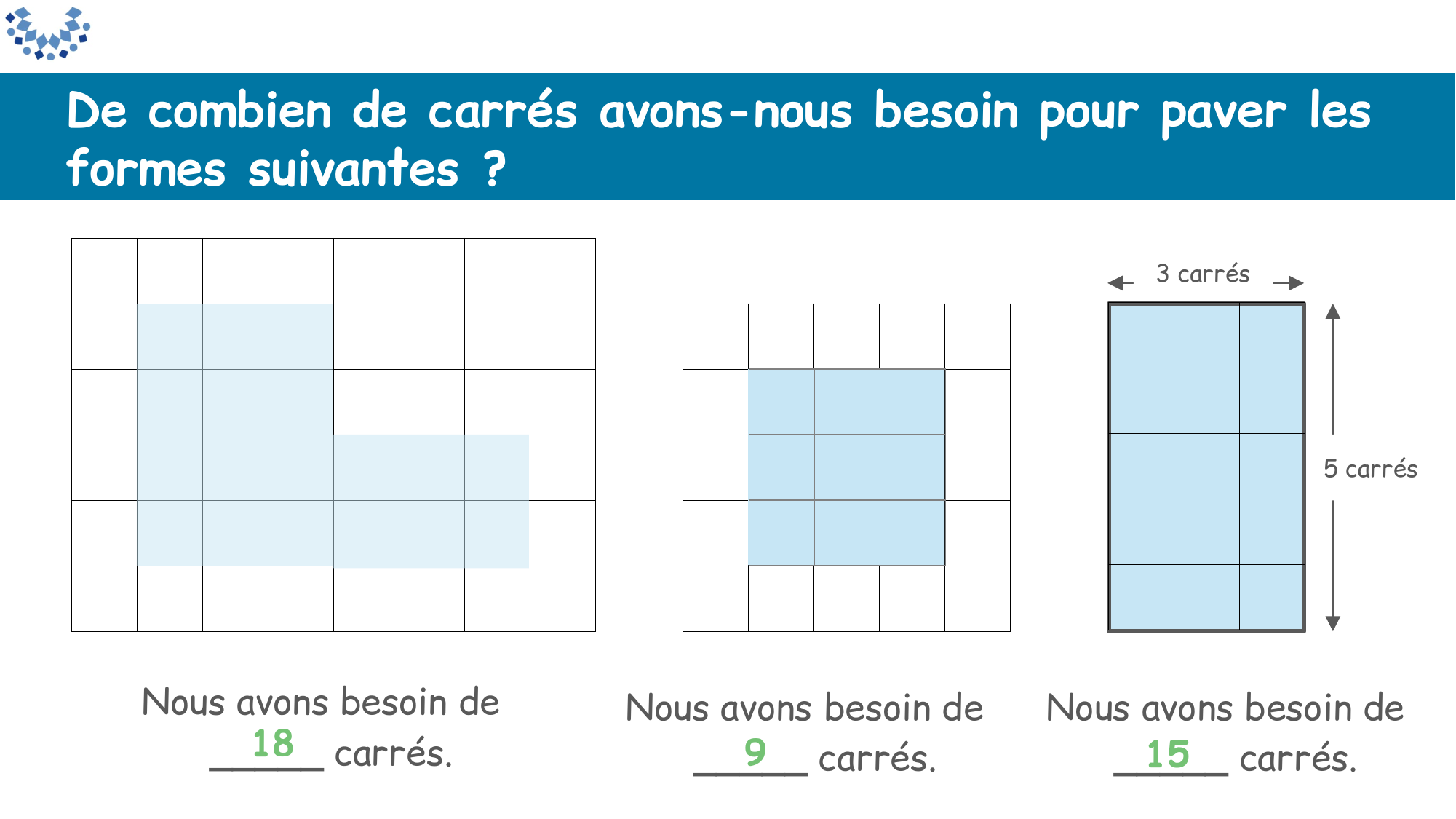

De combien de carrés avons-nous besoin pour paver les formes suivantes ?
|  |  |  |  |  |  |  |  |
| --- | --- | --- | --- | --- | --- | --- | --- |
|  |  |  |  |  |  |  |  |
|  |  |  |  |  |  |  |  |
|  |  |  |  |  |  |  |  |
|  |  |  |  |  |  |  |  |
|  |  |  |  |  |  |  |  |
3 carrés
|  |  |  |
| --- | --- | --- |
|  |  |  |
|  |  |  |
|  |  |  |
|  |  |  |

|  |  |  |  |  |
| --- | --- | --- | --- | --- |
|  |  |  |  |  |
|  |  |  |  |  |
|  |  |  |  |  |
|  |  |  |  |  |

|  |  |  |
| --- | --- | --- |
|  |  |  |
|  |  |  |

5 carrés
Nous avons besoin de   _____ carrés.
Nous avons besoin de   _____ carrés.
Nous avons besoin de   _____ carrés.
18
9
15